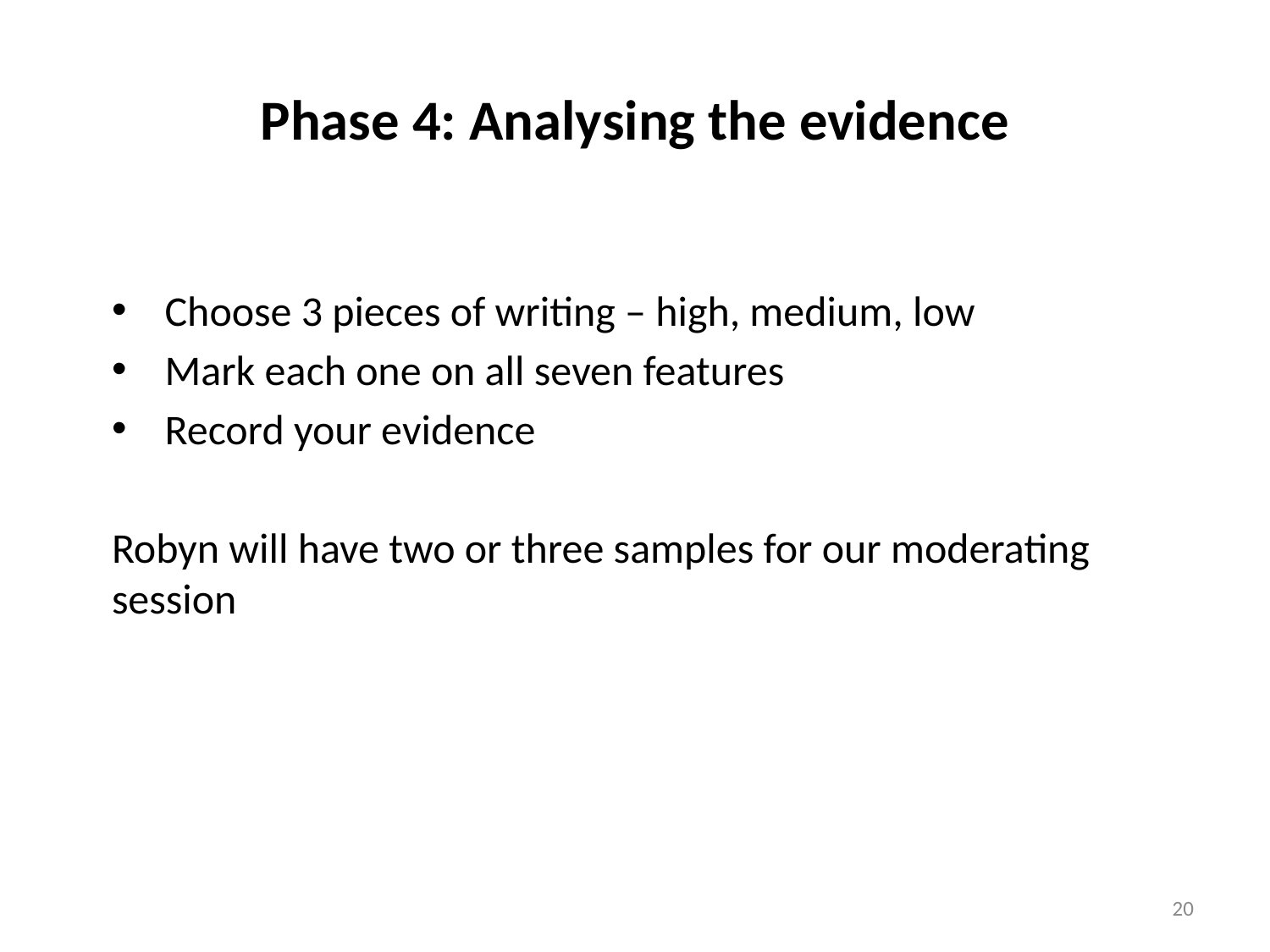

Phase 4: Analysing the evidence

    Choose 3 pieces of writing – high, medium, low
    Mark each one on all seven features
    Record your evidence

Robyn will have two or three samples for our moderating session

20